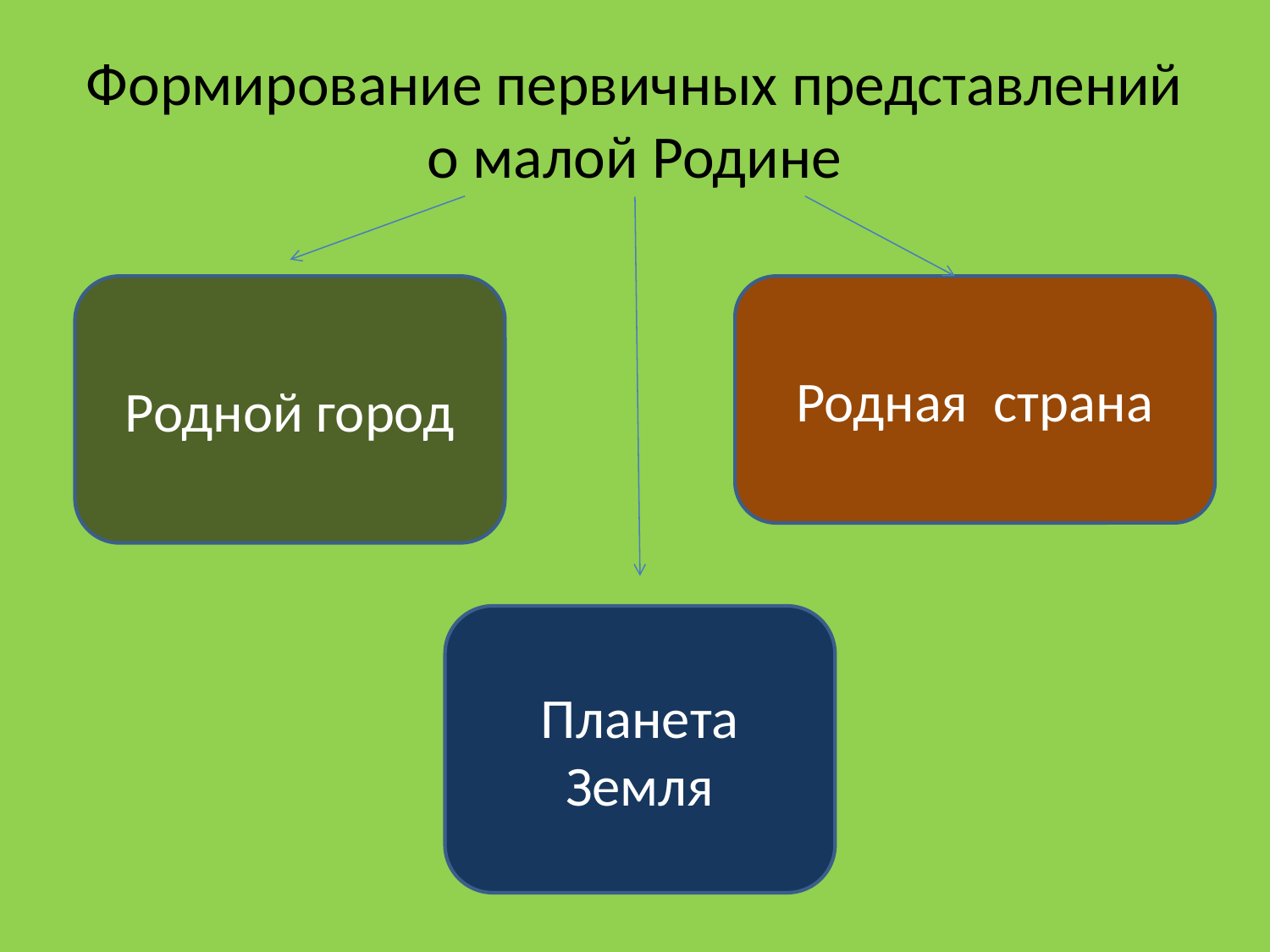

# Формирование первичных представлений о малой Родине
Родной город
Родная  страна
Планета Земля